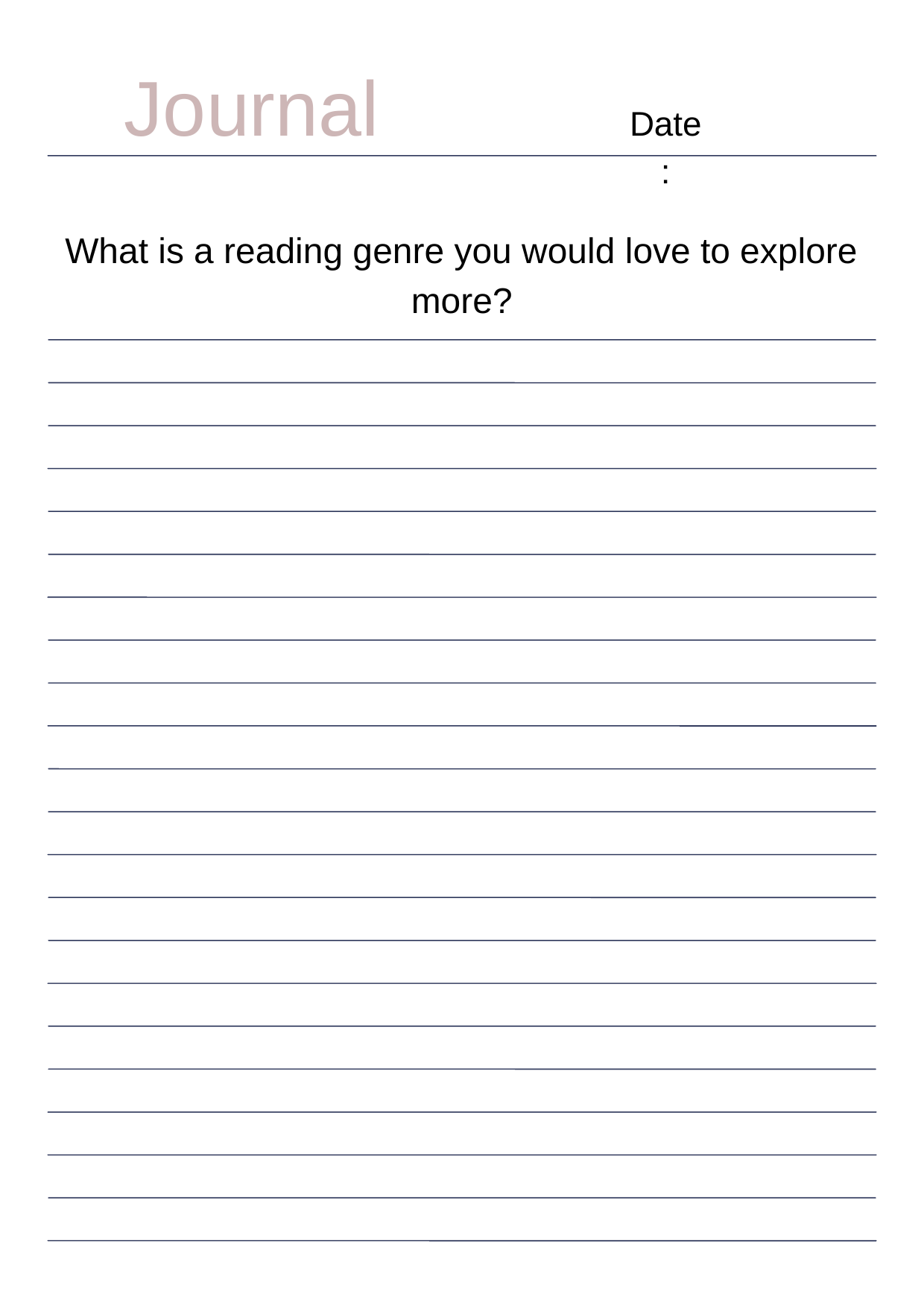

Journal
Date:

What is a reading genre you would love to explore more?